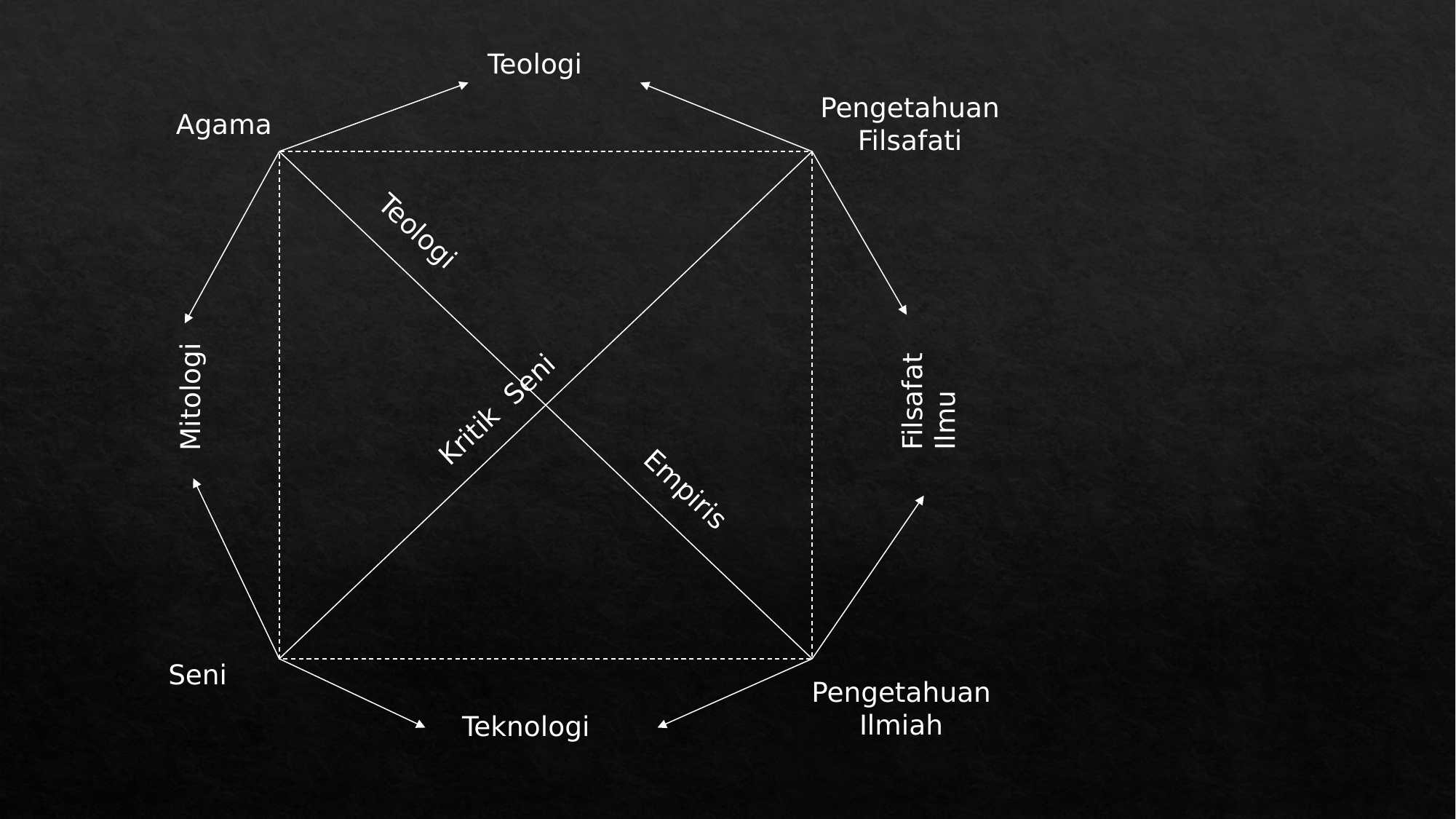

Teologi

Pengetahuan
Filsafati
Agama

Teologi
Filsafat
Ilmu
Mitologi
Kritik  Seni
Empiris

Seni

Pengetahuan
Ilmiah
Teknologi